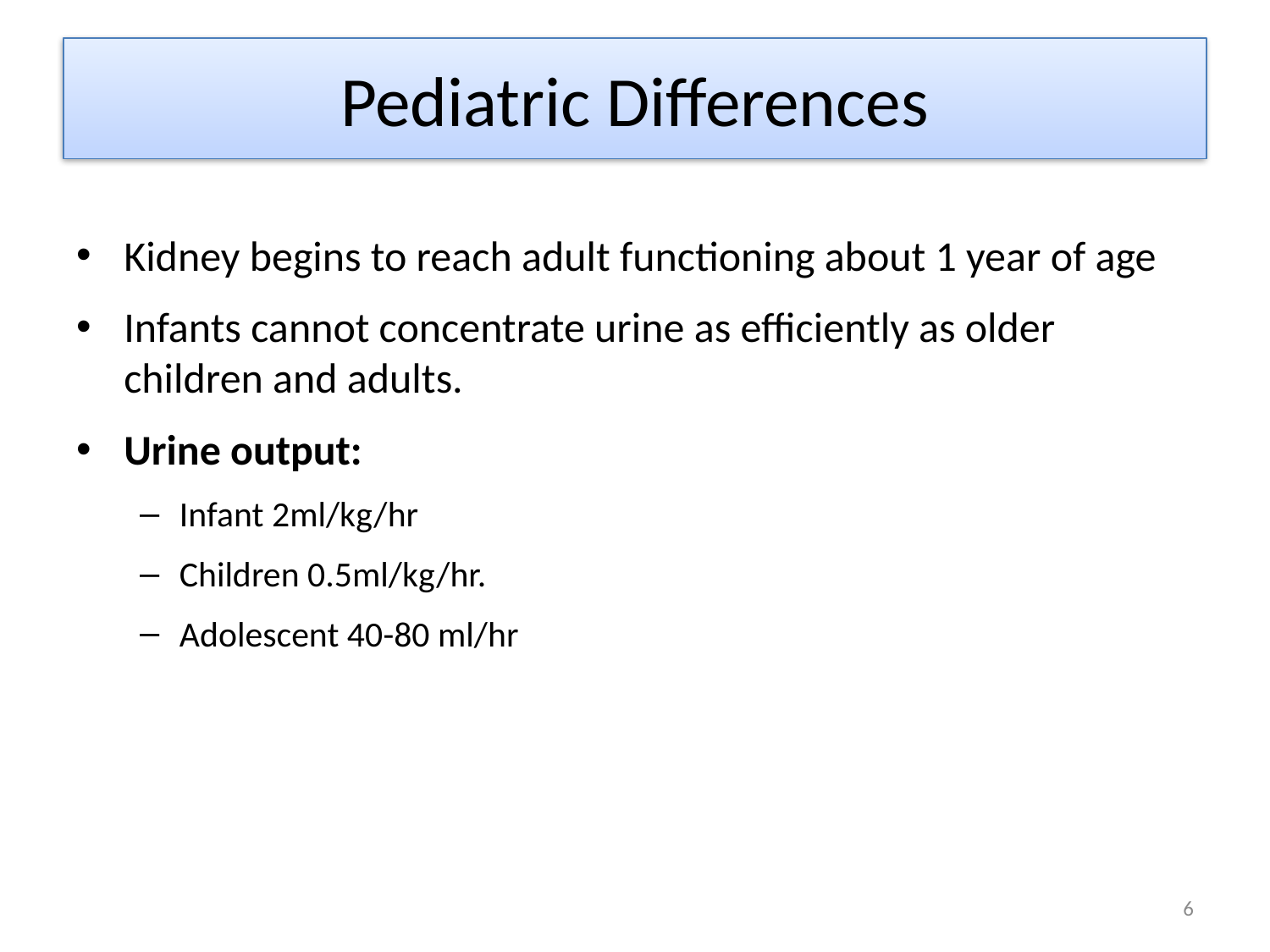

# Pediatric Differences
Kidney begins to reach adult functioning about 1 year of age
Infants cannot concentrate urine as efficiently as older children and adults.
Urine output:
Infant 2ml/kg/hr
Children 0.5ml/kg/hr.
Adolescent 40-80 ml/hr

6